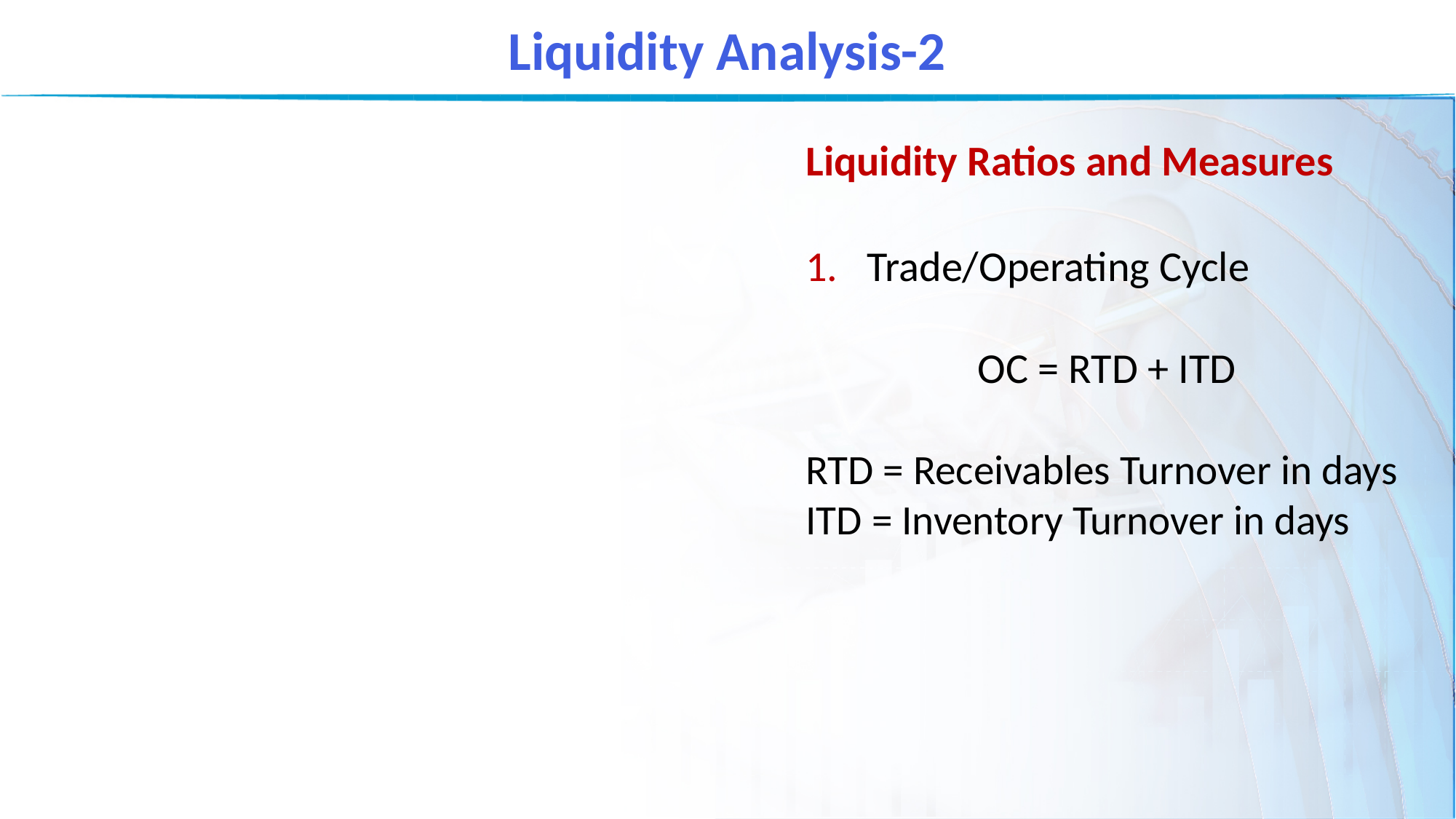

Liquidity Analysis-2
Liquidity Ratios and Measures

Trade/Operating Cycle

OC = RTD + ITD

RTD = Receivables Turnover in days
ITD = Inventory Turnover in days